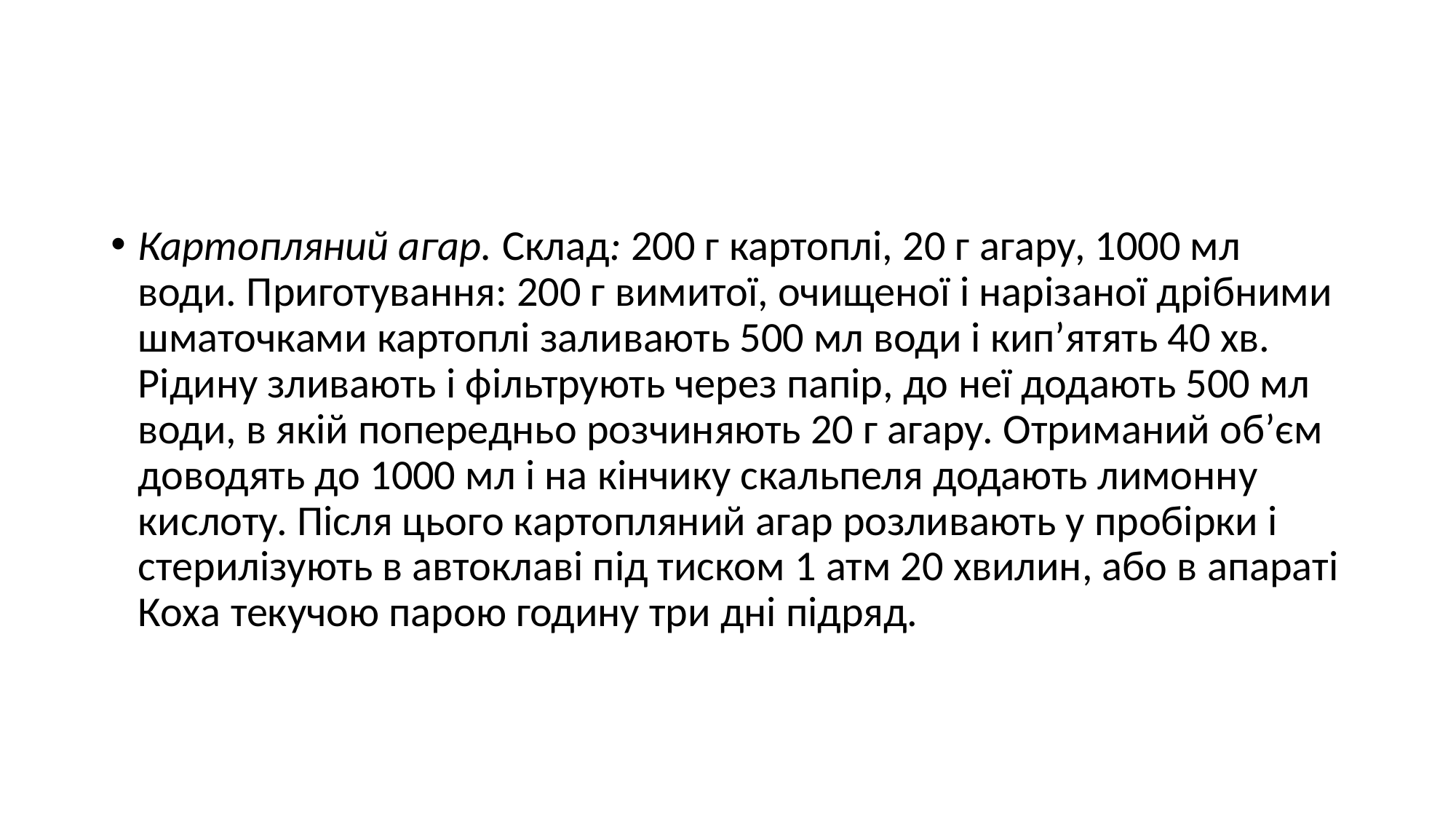

#
Картопляний агар. Склад: 200 г картоплі, 20 г агару, 1000 мл води. Приготування: 200 г вимитої, очищеної і нарізаної дрібними шматочками картоплі заливають 500 мл води і кип’ятять 40 хв. Рідину зливають і фільтрують через папір, до неї додають 500 мл води, в якій попередньо розчиняють 20 г агару. Отриманий об’єм доводять до 1000 мл і на кінчику скальпеля додають лимонну кислоту. Після цього картопляний агар розливають у пробірки і стерилізують в автоклаві під тиском 1 атм 20 хвилин, або в апараті Коха текучою парою годину три дні підряд.